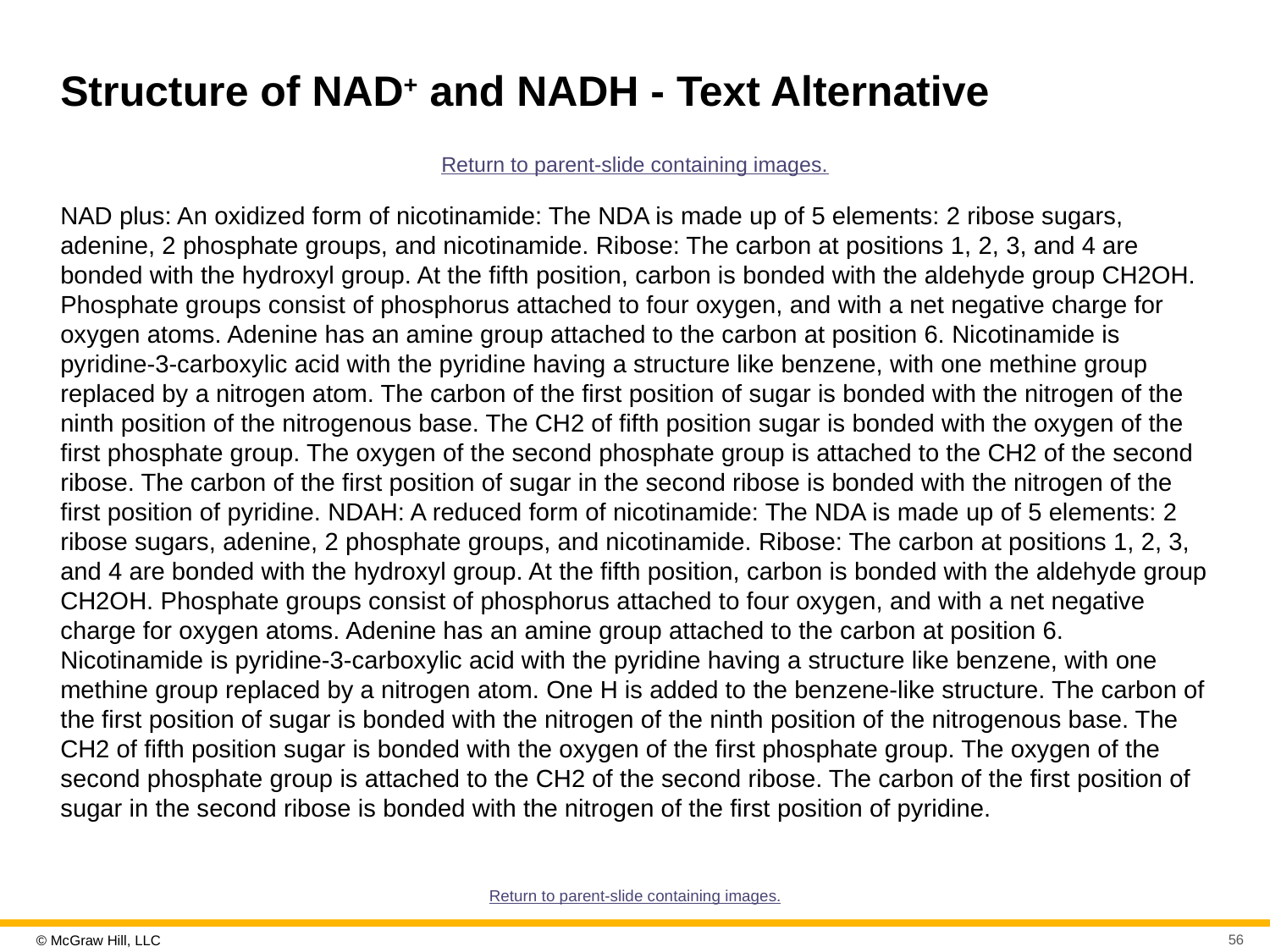

# Structure of NAD+ and NADH - Text Alternative
Return to parent-slide containing images.
NAD plus: An oxidized form of nicotinamide: The NDA is made up of 5 elements: 2 ribose sugars, adenine, 2 phosphate groups, and nicotinamide. Ribose: The carbon at positions 1, 2, 3, and 4 are bonded with the hydroxyl group. At the fifth position, carbon is bonded with the aldehyde group CH2OH. Phosphate groups consist of phosphorus attached to four oxygen, and with a net negative charge for oxygen atoms. Adenine has an amine group attached to the carbon at position 6. Nicotinamide is pyridine-3-carboxylic acid with the pyridine having a structure like benzene, with one methine group replaced by a nitrogen atom. The carbon of the first position of sugar is bonded with the nitrogen of the ninth position of the nitrogenous base. The CH2 of fifth position sugar is bonded with the oxygen of the first phosphate group. The oxygen of the second phosphate group is attached to the CH2 of the second ribose. The carbon of the first position of sugar in the second ribose is bonded with the nitrogen of the first position of pyridine. NDAH: A reduced form of nicotinamide: The NDA is made up of 5 elements: 2 ribose sugars, adenine, 2 phosphate groups, and nicotinamide. Ribose: The carbon at positions 1, 2, 3, and 4 are bonded with the hydroxyl group. At the fifth position, carbon is bonded with the aldehyde group CH2OH. Phosphate groups consist of phosphorus attached to four oxygen, and with a net negative charge for oxygen atoms. Adenine has an amine group attached to the carbon at position 6. Nicotinamide is pyridine-3-carboxylic acid with the pyridine having a structure like benzene, with one methine group replaced by a nitrogen atom. One H is added to the benzene-like structure. The carbon of the first position of sugar is bonded with the nitrogen of the ninth position of the nitrogenous base. The CH2 of fifth position sugar is bonded with the oxygen of the first phosphate group. The oxygen of the second phosphate group is attached to the CH2 of the second ribose. The carbon of the first position of sugar in the second ribose is bonded with the nitrogen of the first position of pyridine.
Return to parent-slide containing images.
56